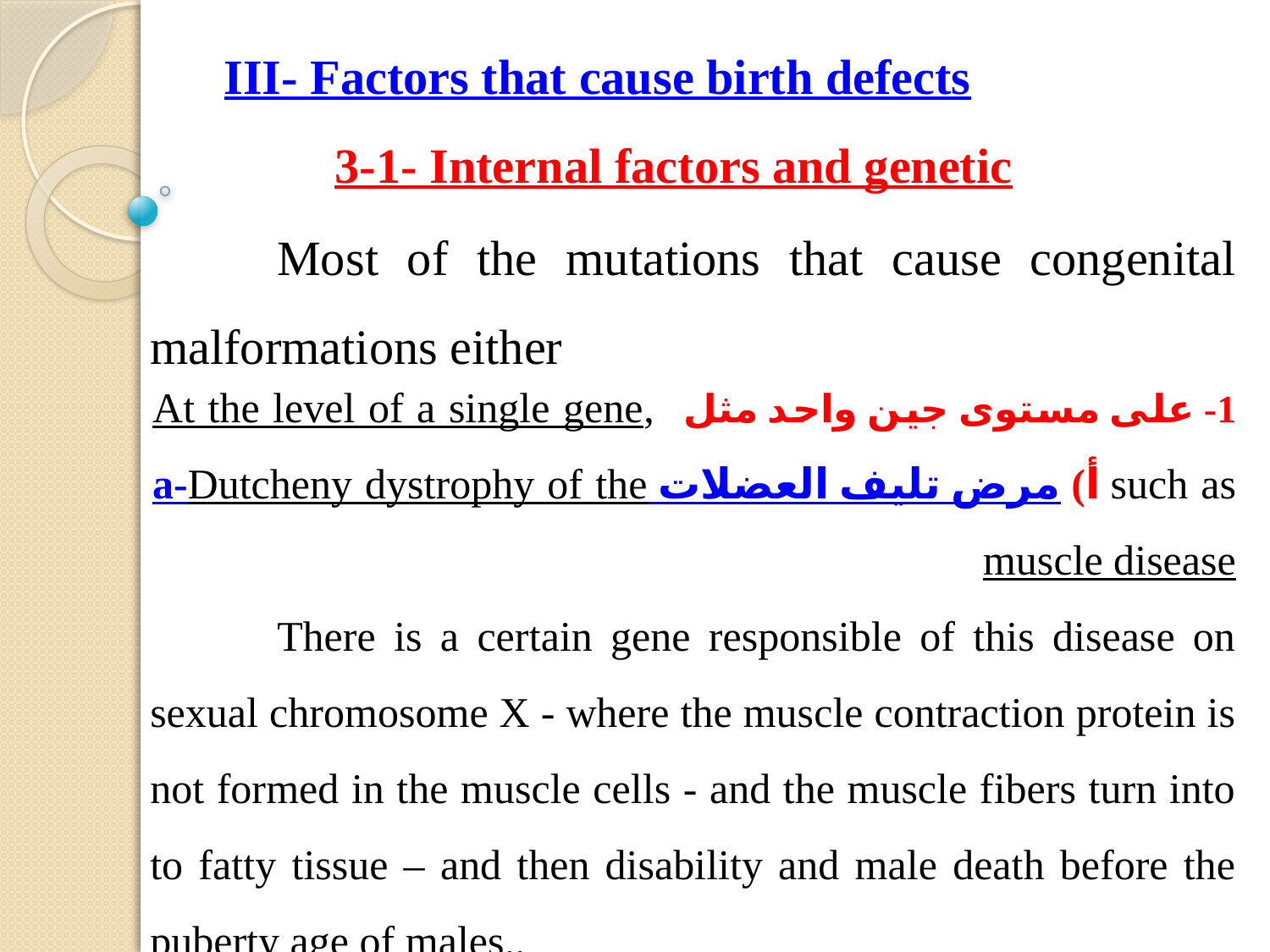

III- Factors that cause birth defects
3-1- Internal factors and genetic
	Most of the mutations that cause congenital malformations either
1- على مستوى جين واحد مثل   At the level of a single gene, such as أ) مرض تليف العضلات a-Dutcheny dystrophy of the muscle disease
	There is a certain gene responsible of this disease on sexual chromosome X - where the muscle contraction protein is not formed in the muscle cells - and the muscle fibers turn into to fatty tissue – and then disability and male death before the puberty age of males..